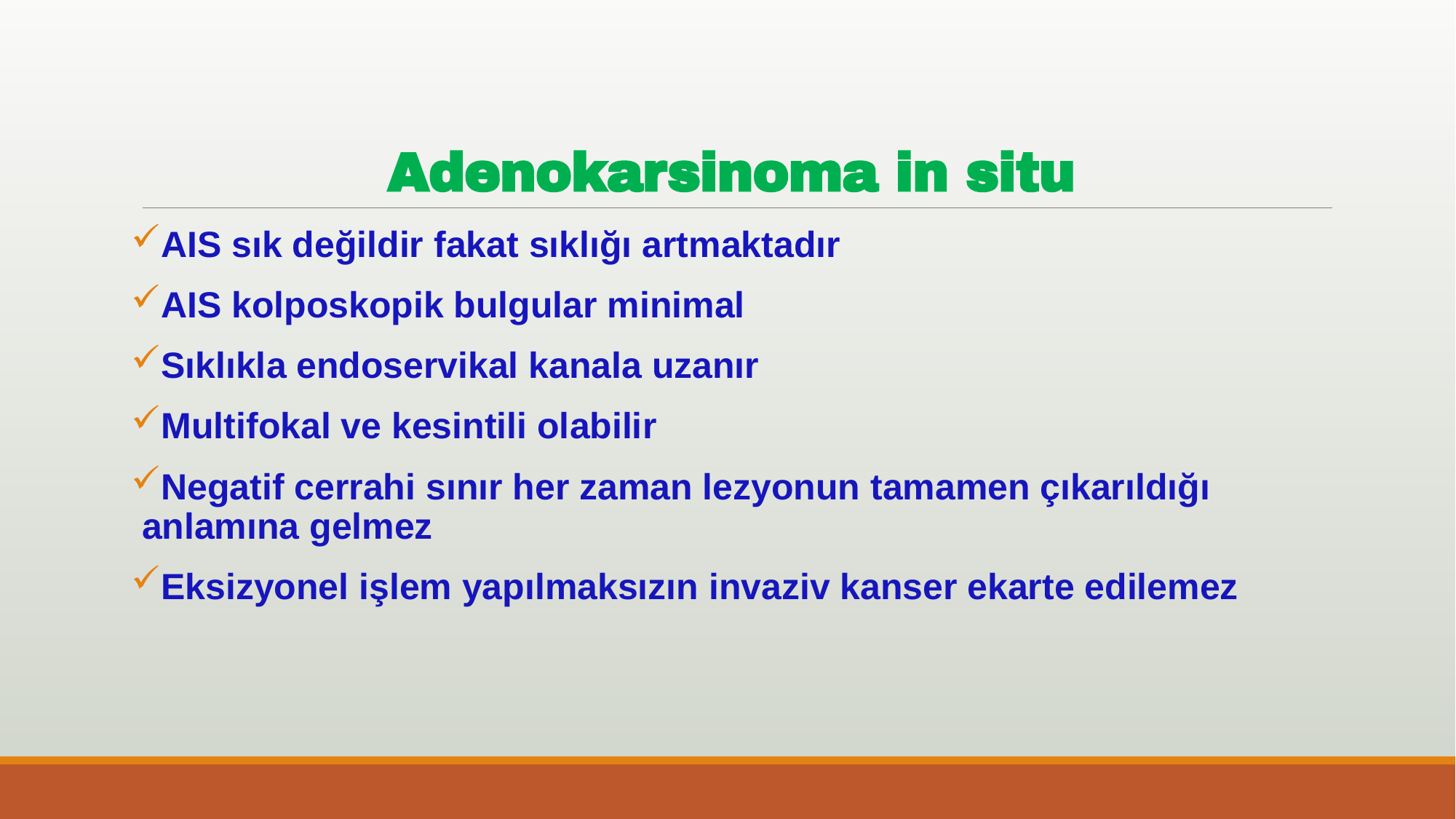

# Adenokarsinoma in situ
AIS sık değildir fakat sıklığı artmaktadır
AIS kolposkopik bulgular minimal
Sıklıkla endoservikal kanala uzanır
Multifokal ve kesintili olabilir
Negatif cerrahi sınır her zaman lezyonun tamamen çıkarıldığı anlamına gelmez
Eksizyonel işlem yapılmaksızın invaziv kanser ekarte edilemez